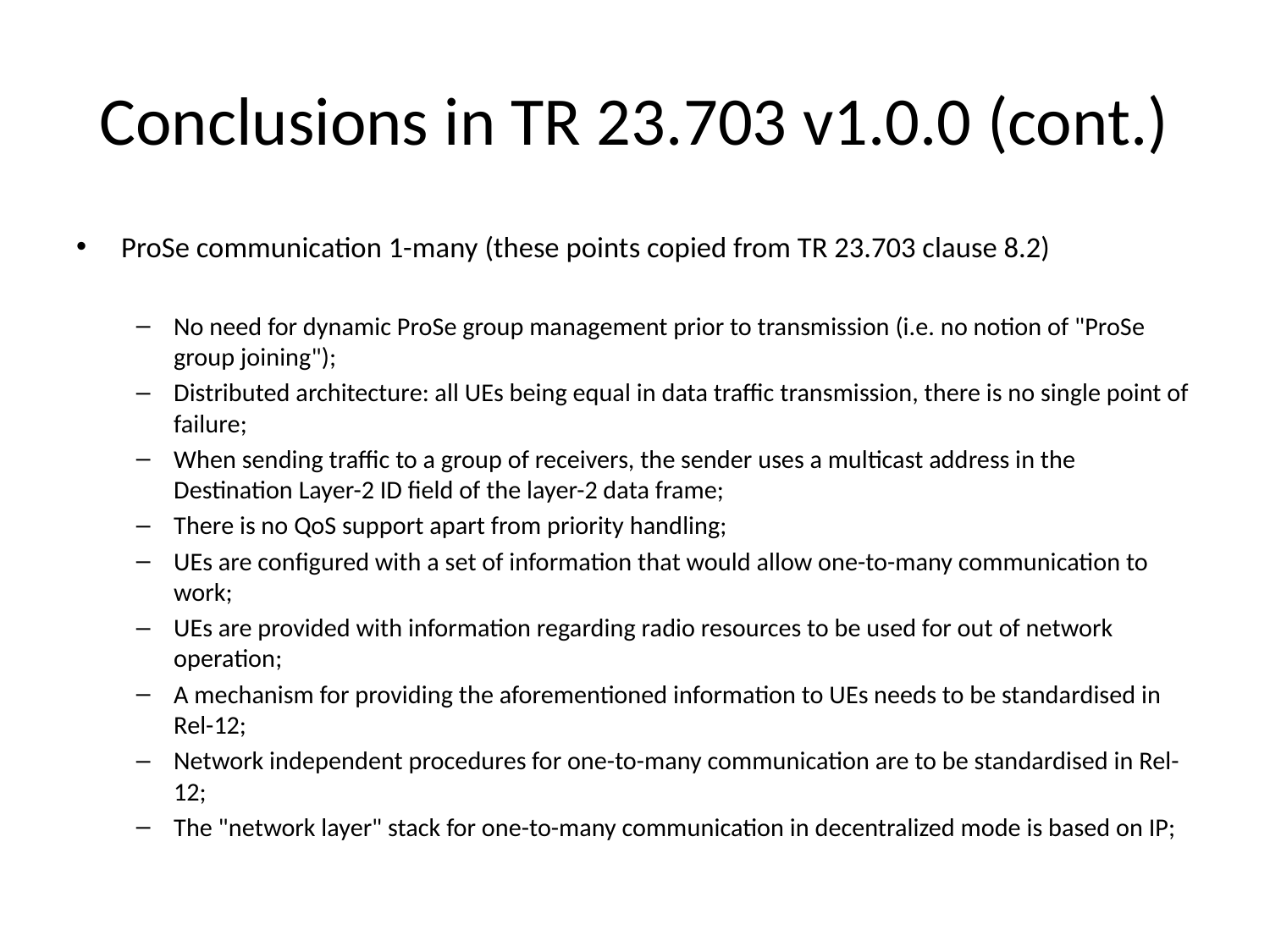

# Conclusions in TR 23.703 v1.0.0 (cont.)
ProSe communication 1-many (these points copied from TR 23.703 clause 8.2)

No need for dynamic ProSe group management prior to transmission (i.e. no notion of "ProSe group joining");
Distributed architecture: all UEs being equal in data traffic transmission, there is no single point of failure;
When sending traffic to a group of receivers, the sender uses a multicast address in the Destination Layer-2 ID field of the layer-2 data frame;
There is no QoS support apart from priority handling;
UEs are configured with a set of information that would allow one-to-many communication to work;
UEs are provided with information regarding radio resources to be used for out of network operation;
A mechanism for providing the aforementioned information to UEs needs to be standardised in Rel-12;
Network independent procedures for one-to-many communication are to be standardised in Rel-12;
The "network layer" stack for one-to-many communication in decentralized mode is based on IP;